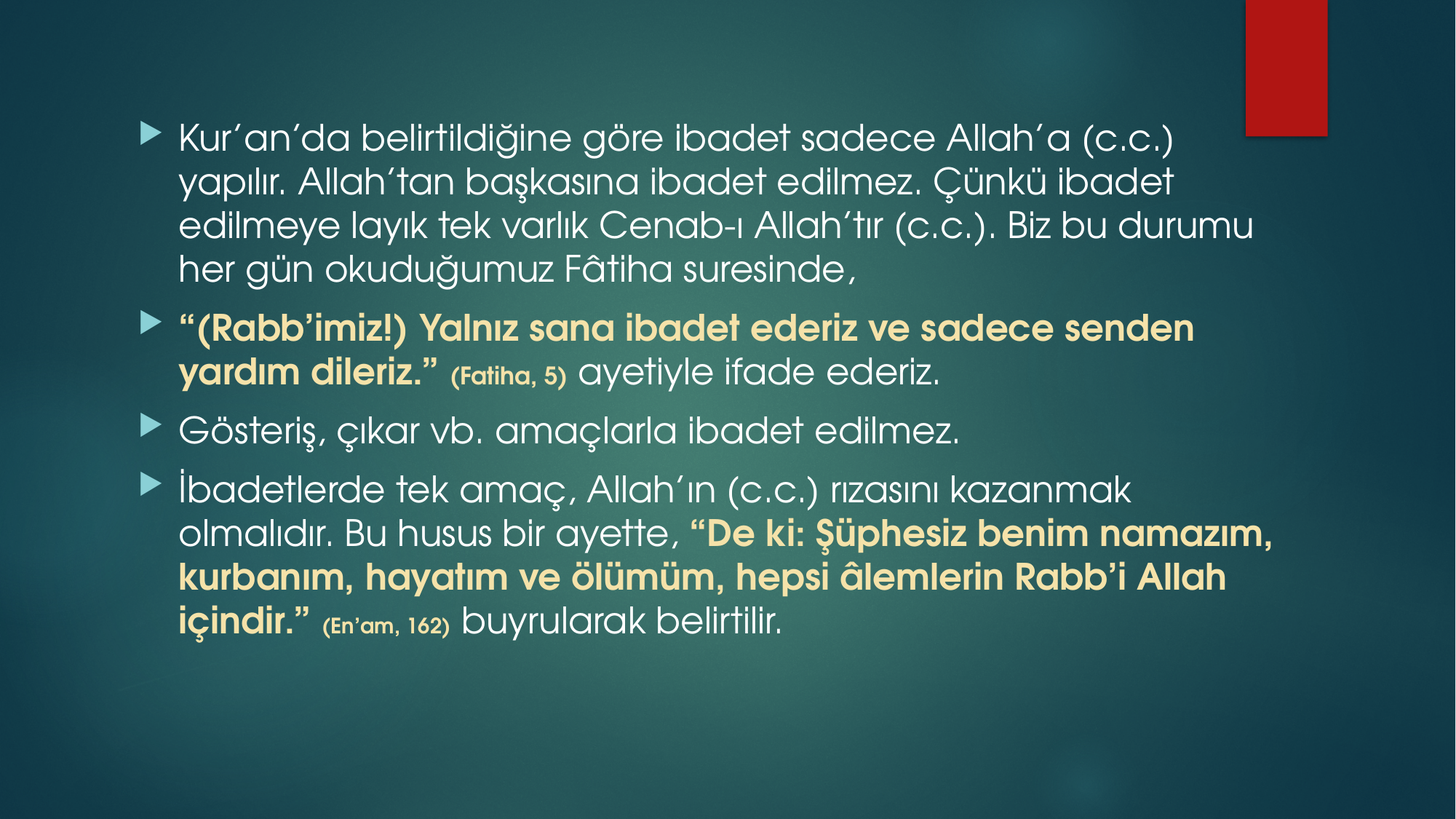

Kur’an’da belirtildiğine göre ibadet sadece Allah’a (c.c.) yapılır. Allah’tan başkasına ibadet edilmez. Çünkü ibadet edilmeye layık tek varlık Cenab-ı Allah’tır (c.c.). Biz bu durumu her gün okuduğumuz Fâtiha suresinde,
“(Rabb’imiz!) Yalnız sana ibadet ederiz ve sadece senden yardım dileriz.” (Fatiha, 5) ayetiyle ifade ederiz.
Gösteriş, çıkar vb. amaçlarla ibadet edilmez.
İbadetlerde tek amaç, Allah’ın (c.c.) rızasını kazanmak olmalıdır. Bu husus bir ayette, “De ki: Şüphesiz benim namazım, kurbanım, hayatım ve ölümüm, hepsi âlemlerin Rabb’i Allah içindir.” (En’am, 162) buyrularak belirtilir.